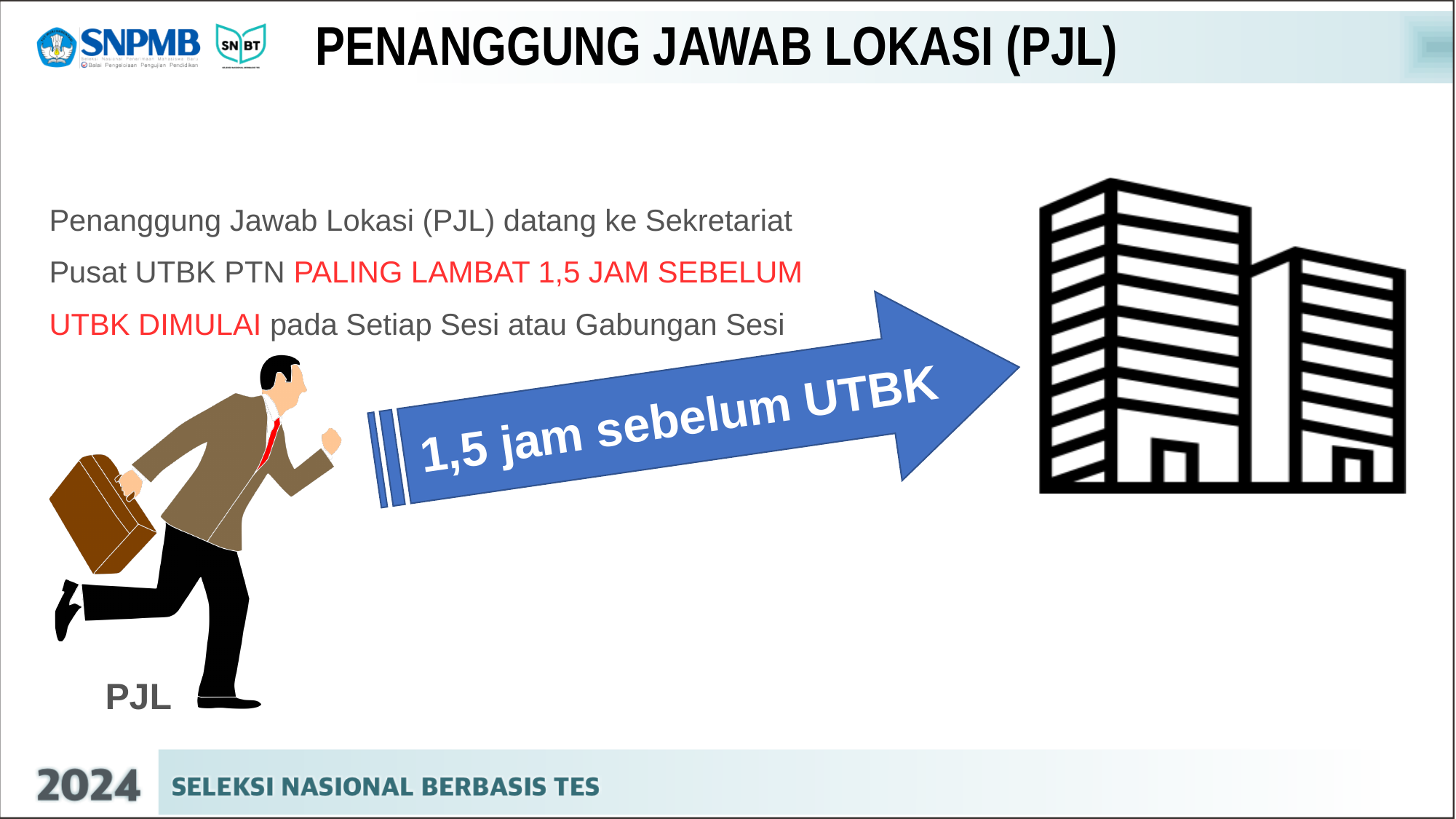

# PENANGGUNG JAWAB LOKASI (PJL)

Penanggung Jawab Lokasi (PJL) datang ke Sekretariat Pusat UTBK PTN PALING LAMBAT 1,5 JAM SEBELUM UTBK DIMULAI pada Setiap Sesi atau Gabungan Sesi

1,5 jam sebelum UTBK

PJL